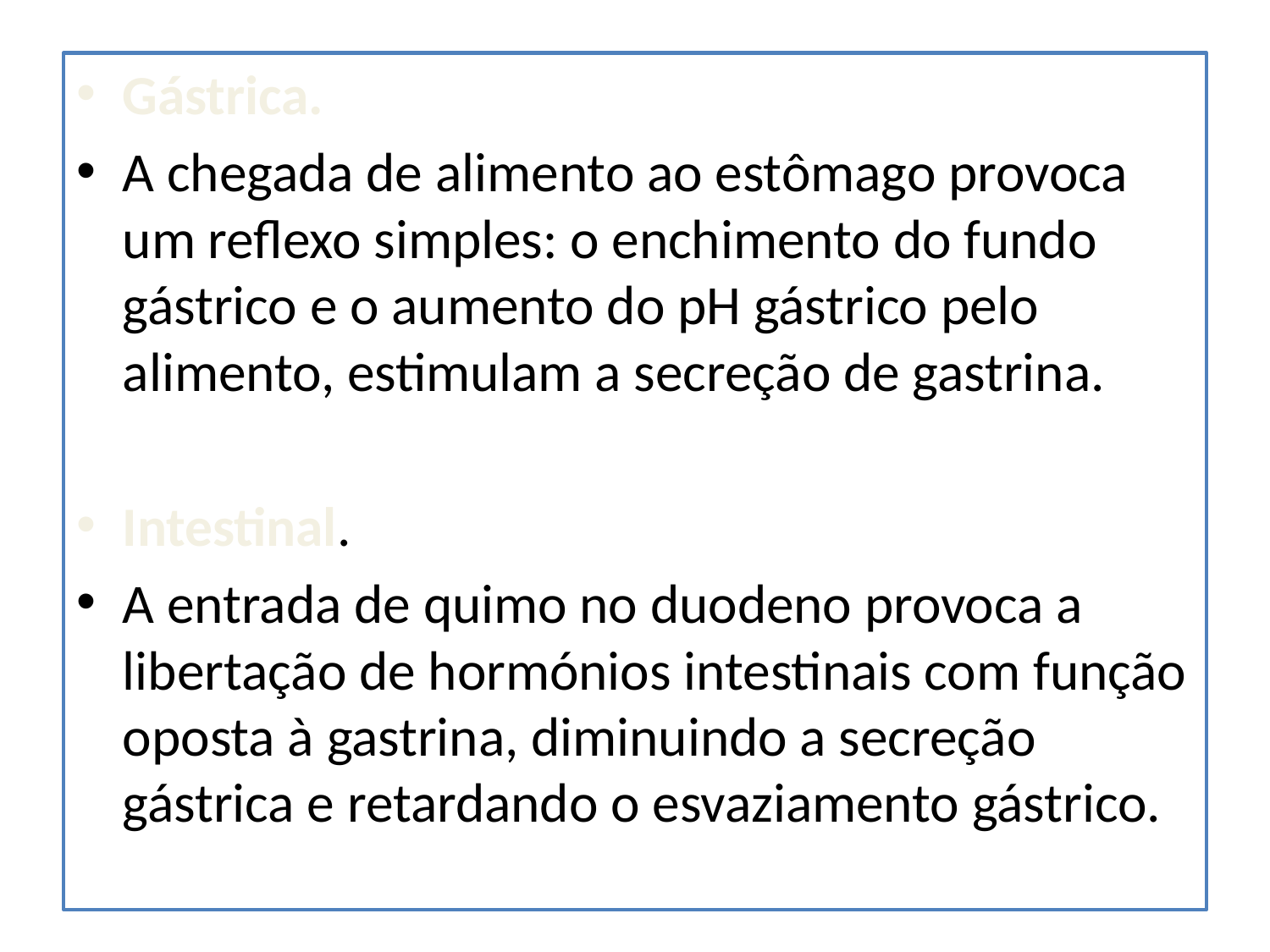

#
Gástrica.
A chegada de alimento ao estômago provoca um reflexo simples: o enchimento do fundo gástrico e o aumento do pH gástrico pelo alimento, estimulam a secreção de gastrina.

Intestinal.
A entrada de quimo no duodeno provoca a libertação de hormónios intestinais com função oposta à gastrina, diminuindo a secreção gástrica e retardando o esvaziamento gástrico.